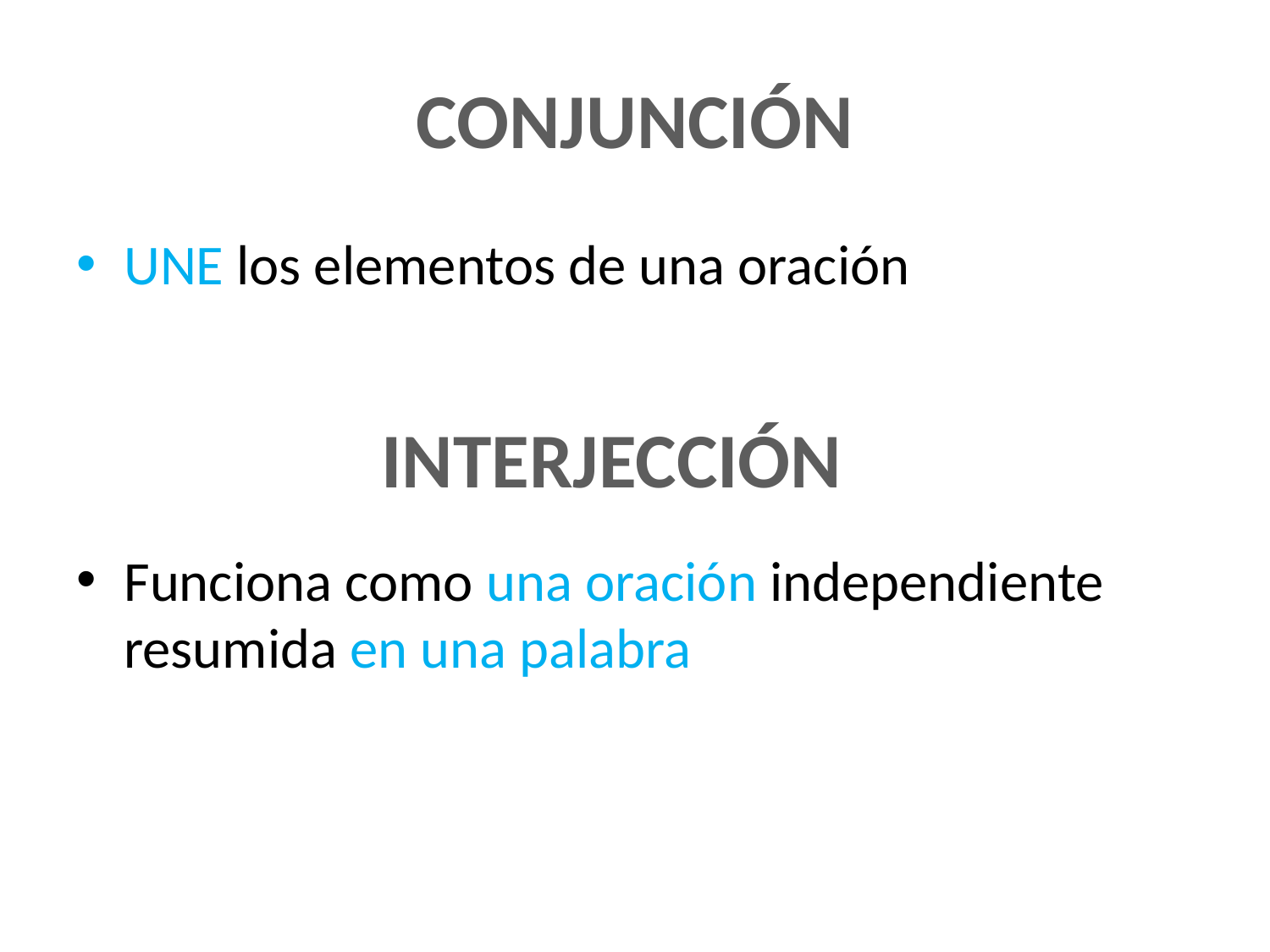

# CONJUNCIÓN
UNE los elementos de una oración

Funciona como una oración independiente resumida en una palabra
INTERJECCIÓN